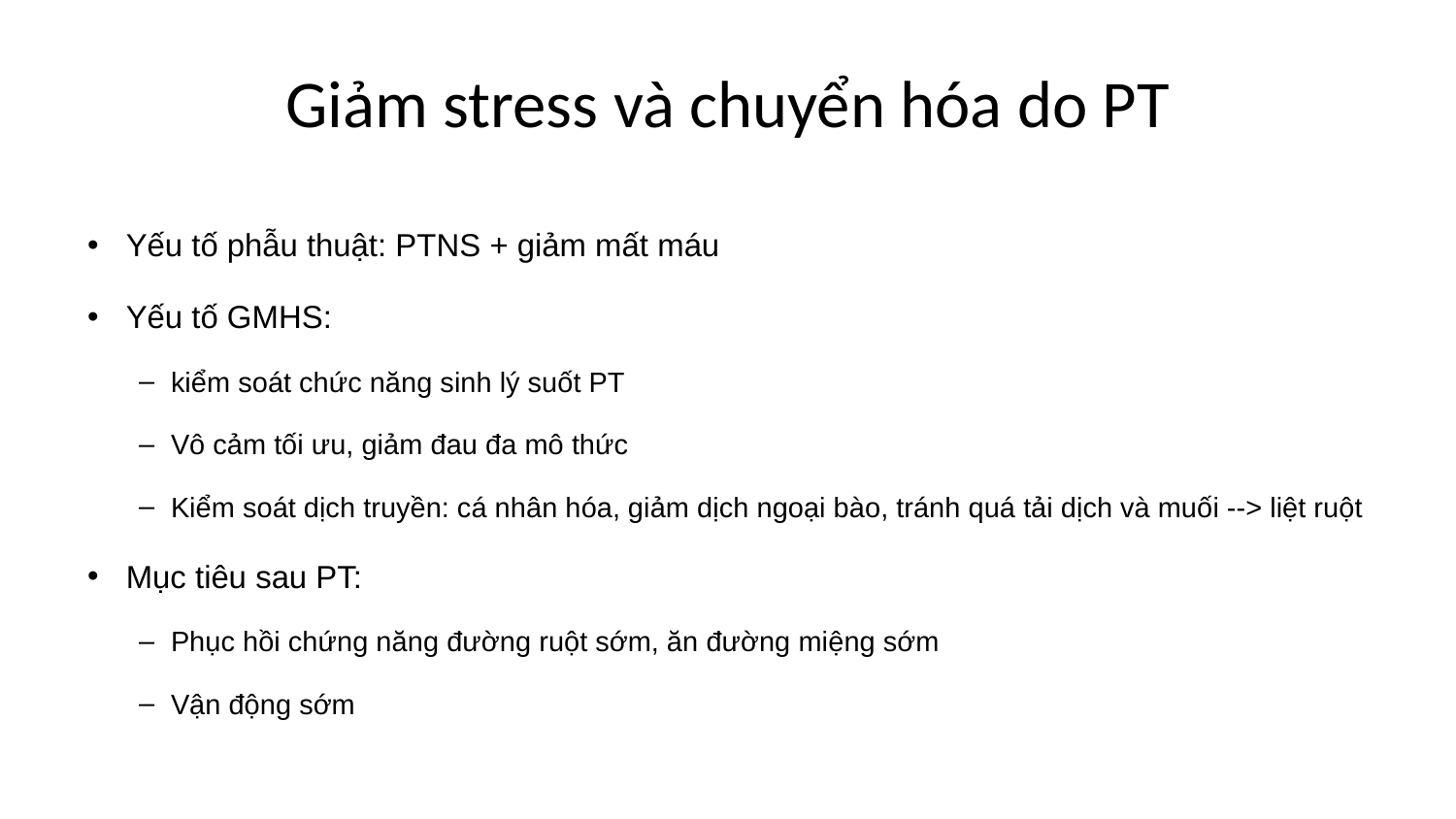

# Giảm stress và chuyển hóa do PT
Yếu tố phẫu thuật: PTNS + giảm mất máu
Yếu tố GMHS:
kiểm soát chức năng sinh lý suốt PT
Vô cảm tối ưu, giảm đau đa mô thức
Kiểm soát dịch truyền: cá nhân hóa, giảm dịch ngoại bào, tránh quá tải dịch và muối --> liệt ruột
Mục tiêu sau PT:
Phục hồi chứng năng đường ruột sớm, ăn đường miệng sớm
Vận động sớm